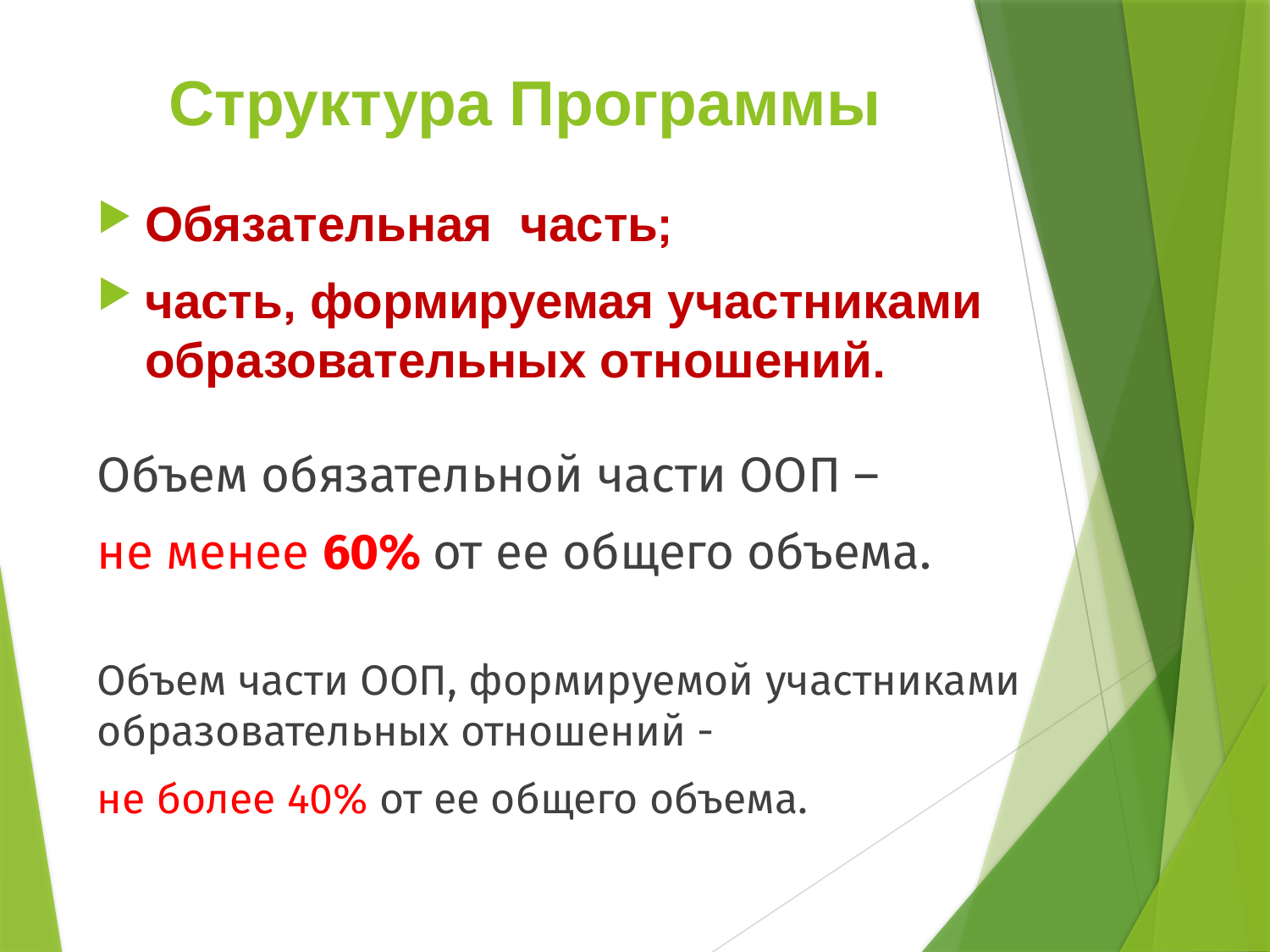

# Структура Программы
Обязательная  часть;
часть, формируемая участниками образовательных отношений.
Объем обязательной части ООП –
не менее 60% от ее общего объема.

Объем части ООП, формируемой участниками образовательных отношений -
не более 40% от ее общего объема.